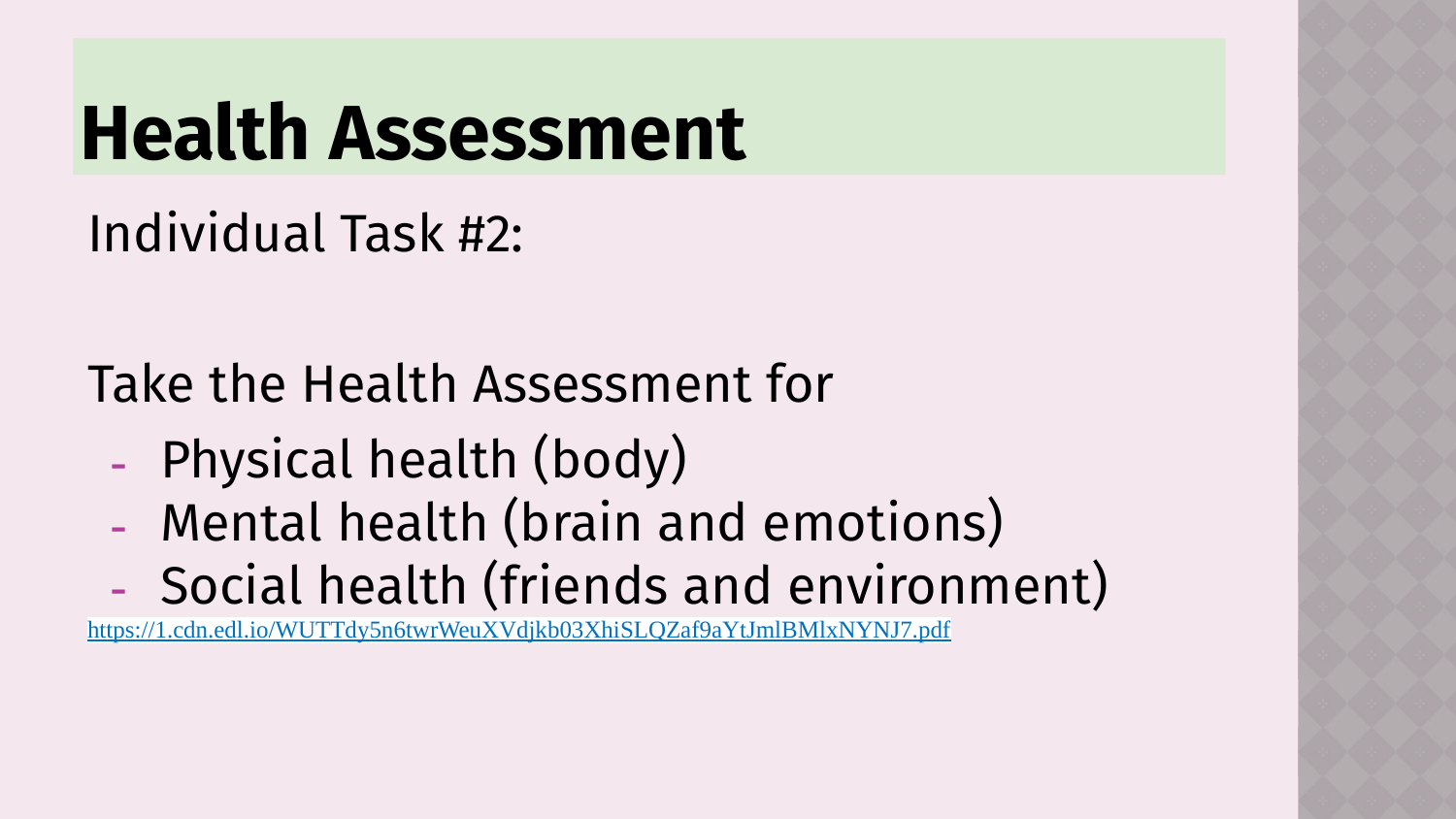

# Health Assessment
Individual Task #2:

Take the Health Assessment for
Physical health (body)
Mental health (brain and emotions)
Social health (friends and environment)
https://1.cdn.edl.io/WUTTdy5n6twrWeuXVdjkb03XhiSLQZaf9aYtJmlBMlxNYNJ7.pdf